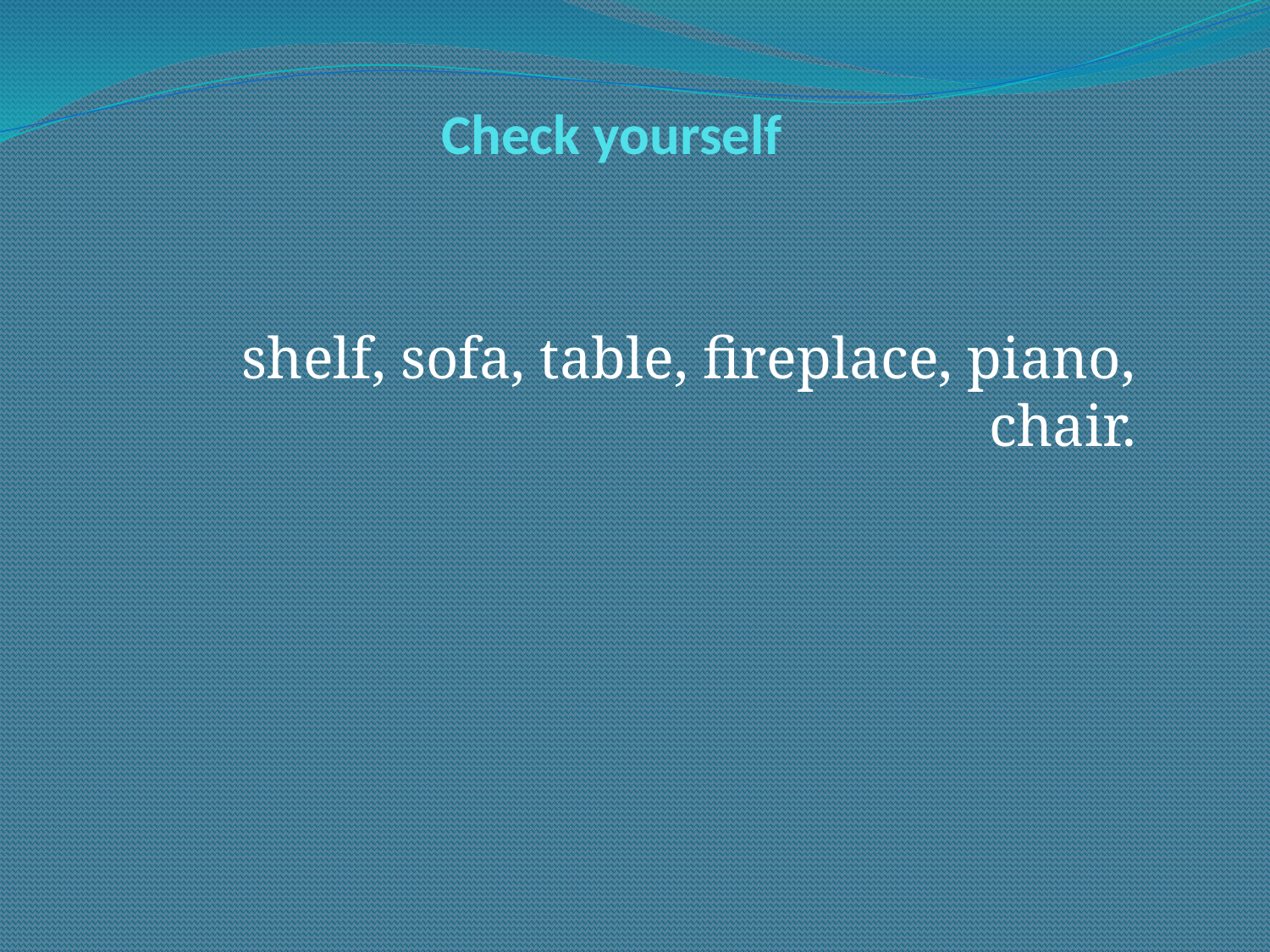

# Check yourself
 shelf, sofa, table, fireplace, piano, chair.